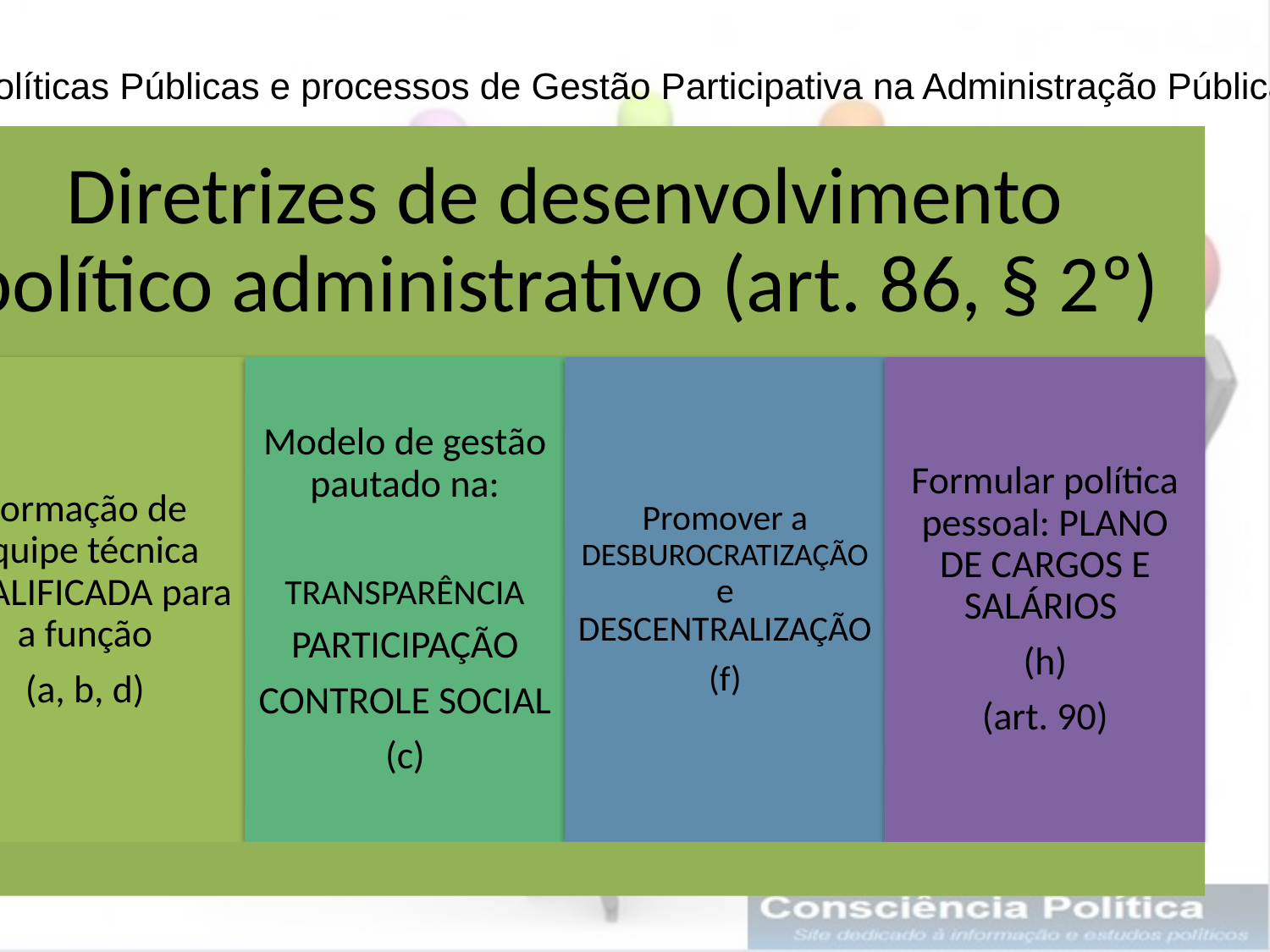

Políticas Públicas e processos de Gestão Participativa na Administração Pública
Diretrizes de desenvolvimento político administrativo (art. 86, § 2º)
Formação de equipe técnica QUALIFICADA para a função
(a, b, d)
Modelo de gestão pautado na:

TRANSPARÊNCIA
PARTICIPAÇÃO
CONTROLE SOCIAL
(c)
Promover a DESBUROCRATIZAÇÃO e DESCENTRALIZAÇÃO
(f)
Formular política pessoal: PLANO DE CARGOS E SALÁRIOS
(h)
(art. 90)